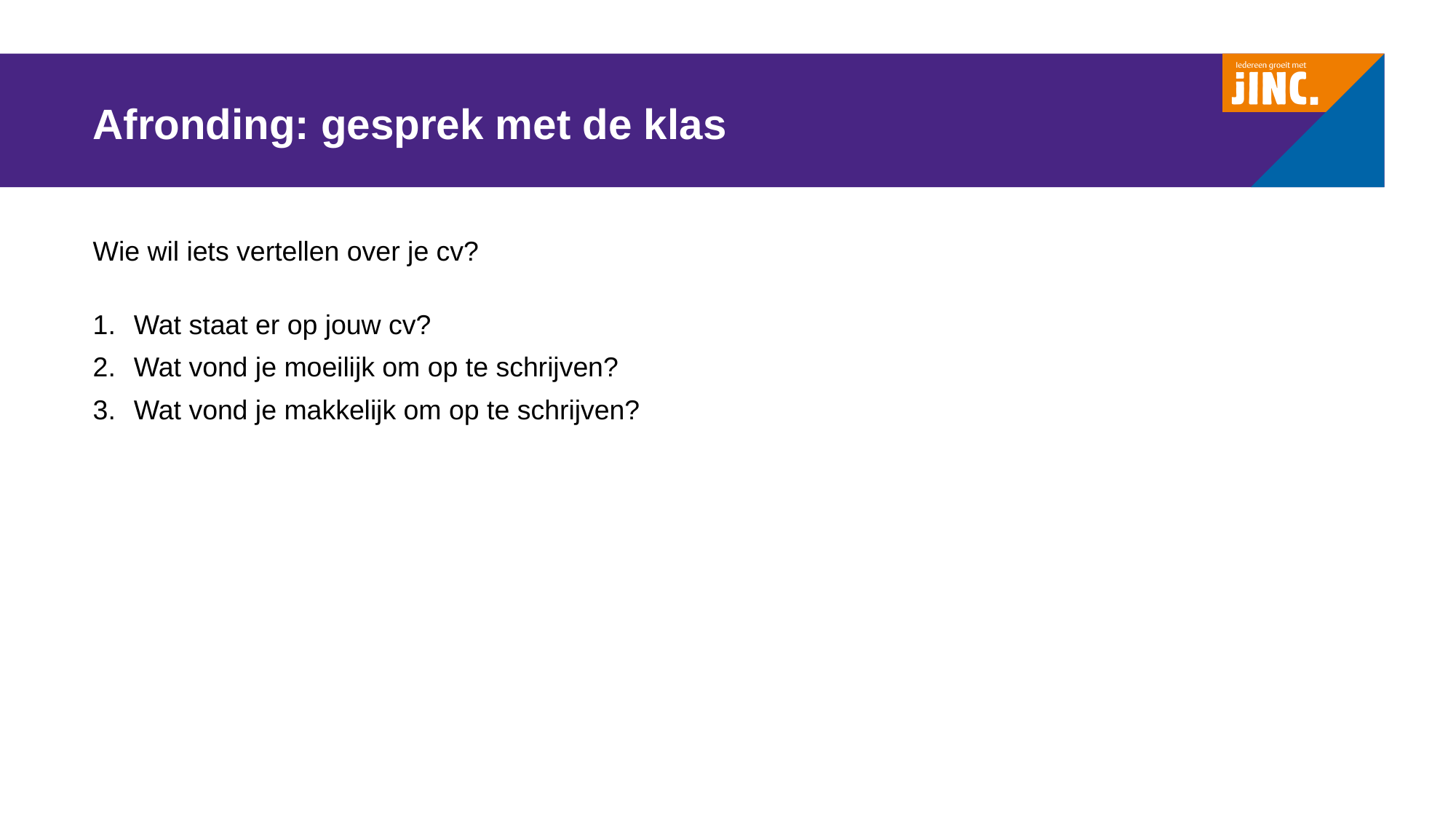

# Afronding: gesprek met de klas
Wie wil iets vertellen over je cv?
Wat staat er op jouw cv?
Wat vond je moeilijk om op te schrijven?
Wat vond je makkelijk om op te schrijven?